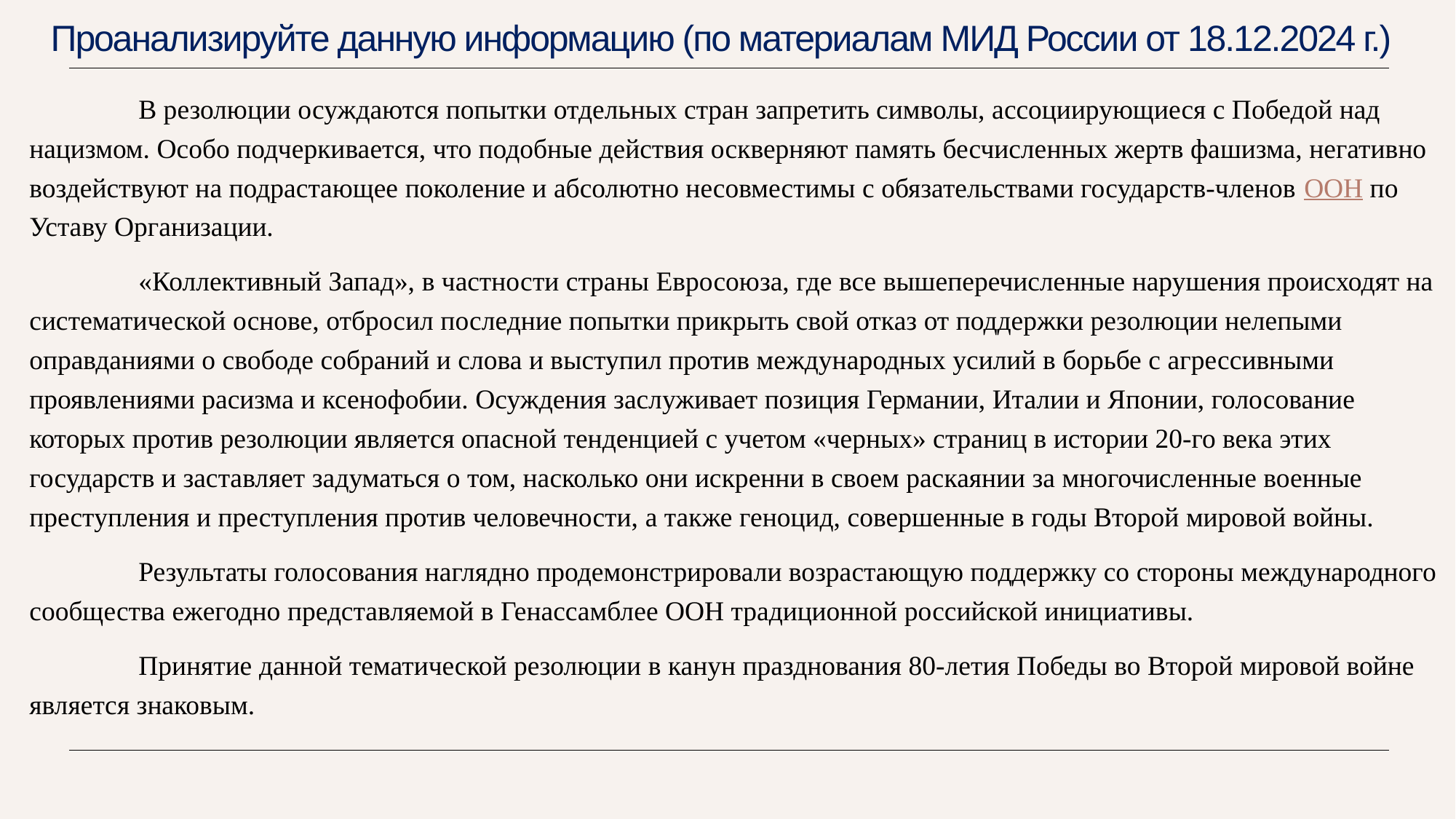

# Проанализируйте данную информацию (по материалам МИД России от 18.12.2024 г.)
	В резолюции осуждаются попытки отдельных стран запретить символы, ассоциирующиеся с Победой над нацизмом. Особо подчеркивается, что подобные действия оскверняют память бесчисленных жертв фашизма, негативно воздействуют на подрастающее поколение и абсолютно несовместимы с обязательствами государств-членов ООН по Уставу Организации.
	«Коллективный Запад», в частности страны Евросоюза, где все вышеперечисленные нарушения происходят на систематической основе, отбросил последние попытки прикрыть свой отказ от поддержки резолюции нелепыми оправданиями о свободе собраний и слова и выступил против международных усилий в борьбе с агрессивными проявлениями расизма и ксенофобии. Осуждения заслуживает позиция Германии, Италии и Японии, голосование которых против резолюции является опасной тенденцией с учетом «черных» страниц в истории 20-го века этих государств и заставляет задуматься о том, насколько они искренни в своем раскаянии за многочисленные военные преступления и преступления против человечности, а также геноцид, совершенные в годы Второй мировой войны.
	Результаты голосования наглядно продемонстрировали возрастающую поддержку со стороны международного сообщества ежегодно представляемой в Генассамблее ООН традиционной российской инициативы.
	Принятие данной тематической резолюции в канун празднования 80-летия Победы во Второй мировой войне является знаковым.